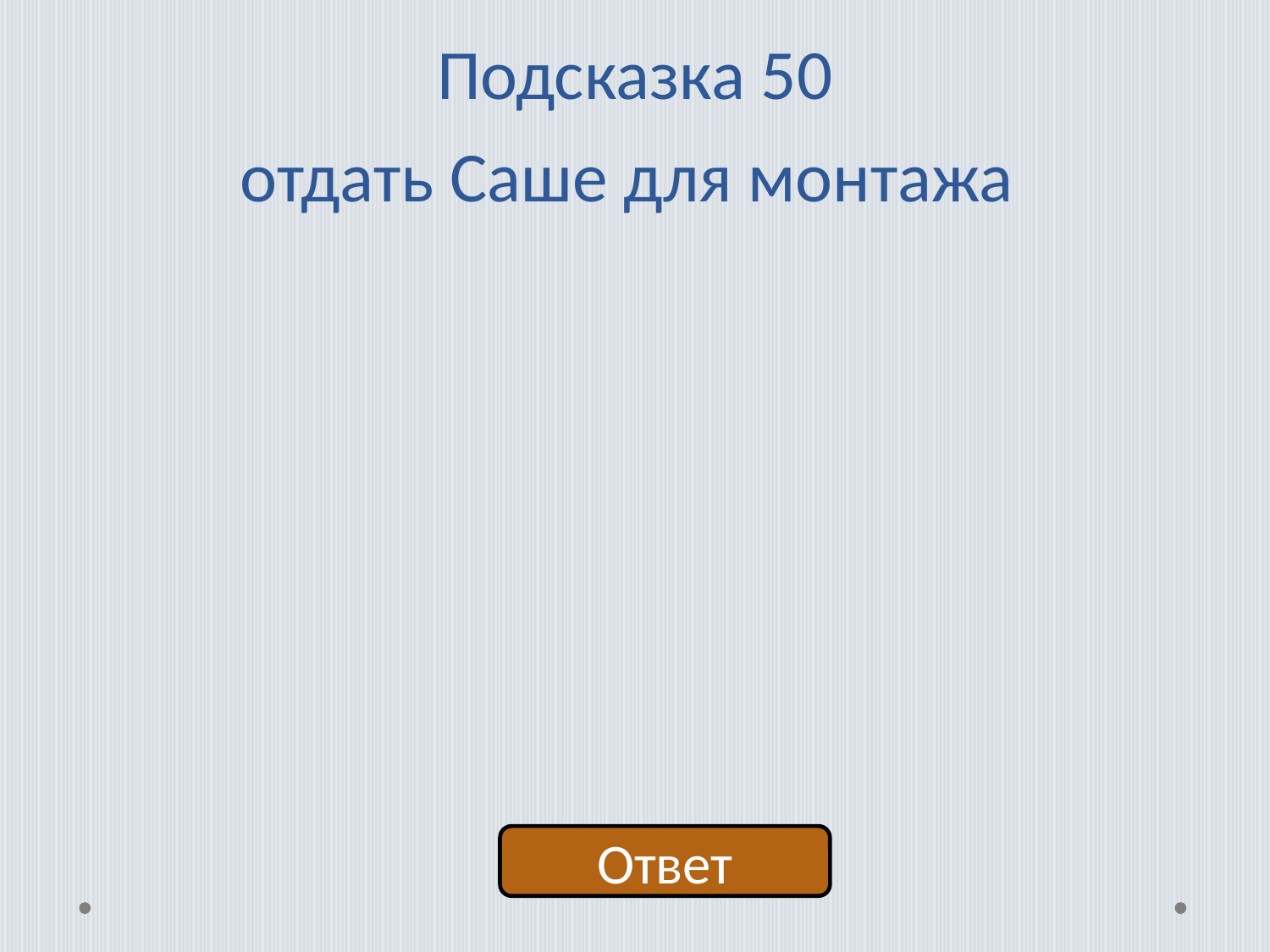

# Подсказка 50 отдать Саше для монтажа

Ответ